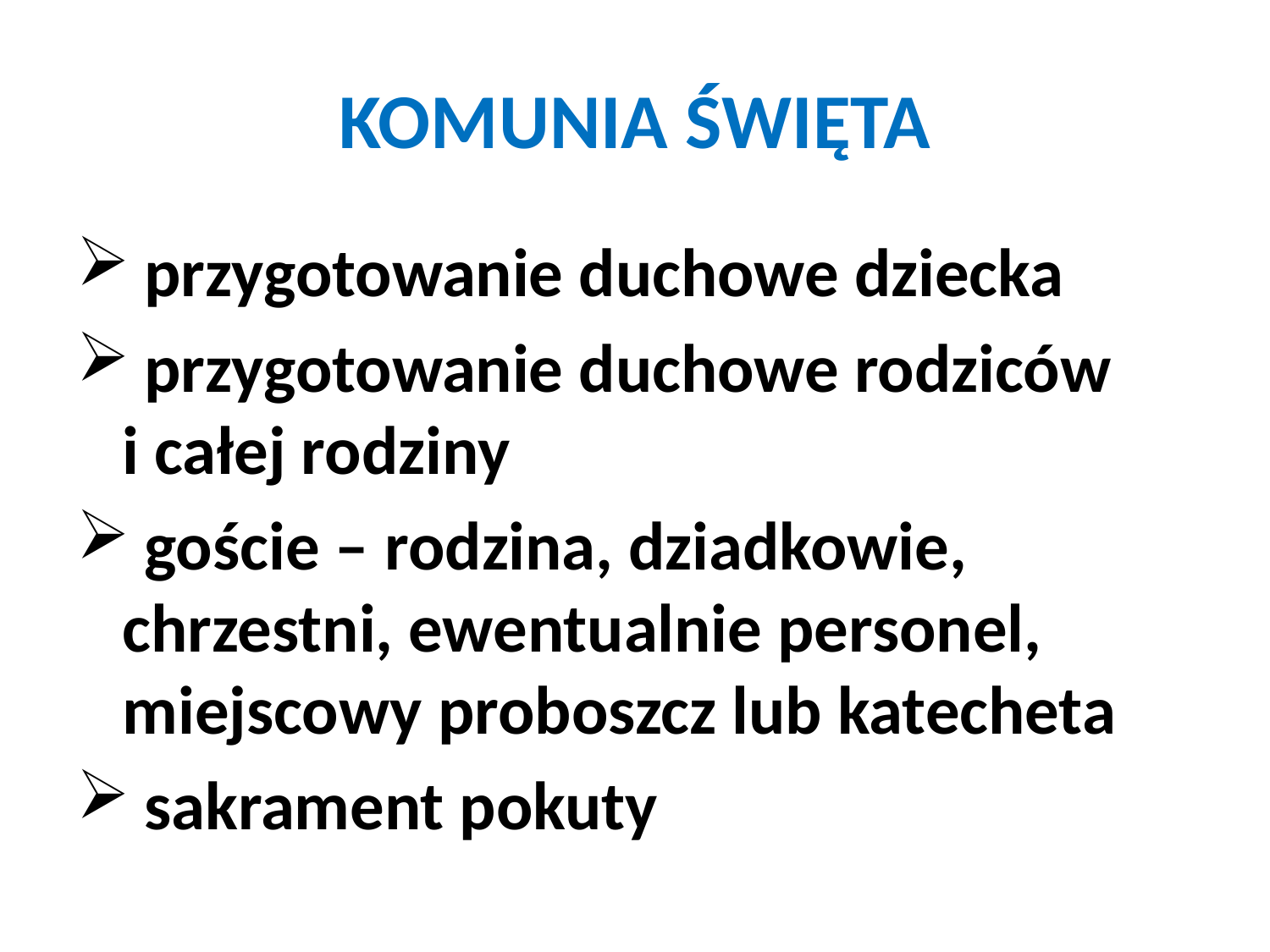

# KOMUNIA ŚWIĘTA
 przygotowanie duchowe dziecka
 przygotowanie duchowe rodziców
i całej rodziny
 goście – rodzina, dziadkowie, chrzestni, ewentualnie personel, miejscowy proboszcz lub katecheta
 sakrament pokuty